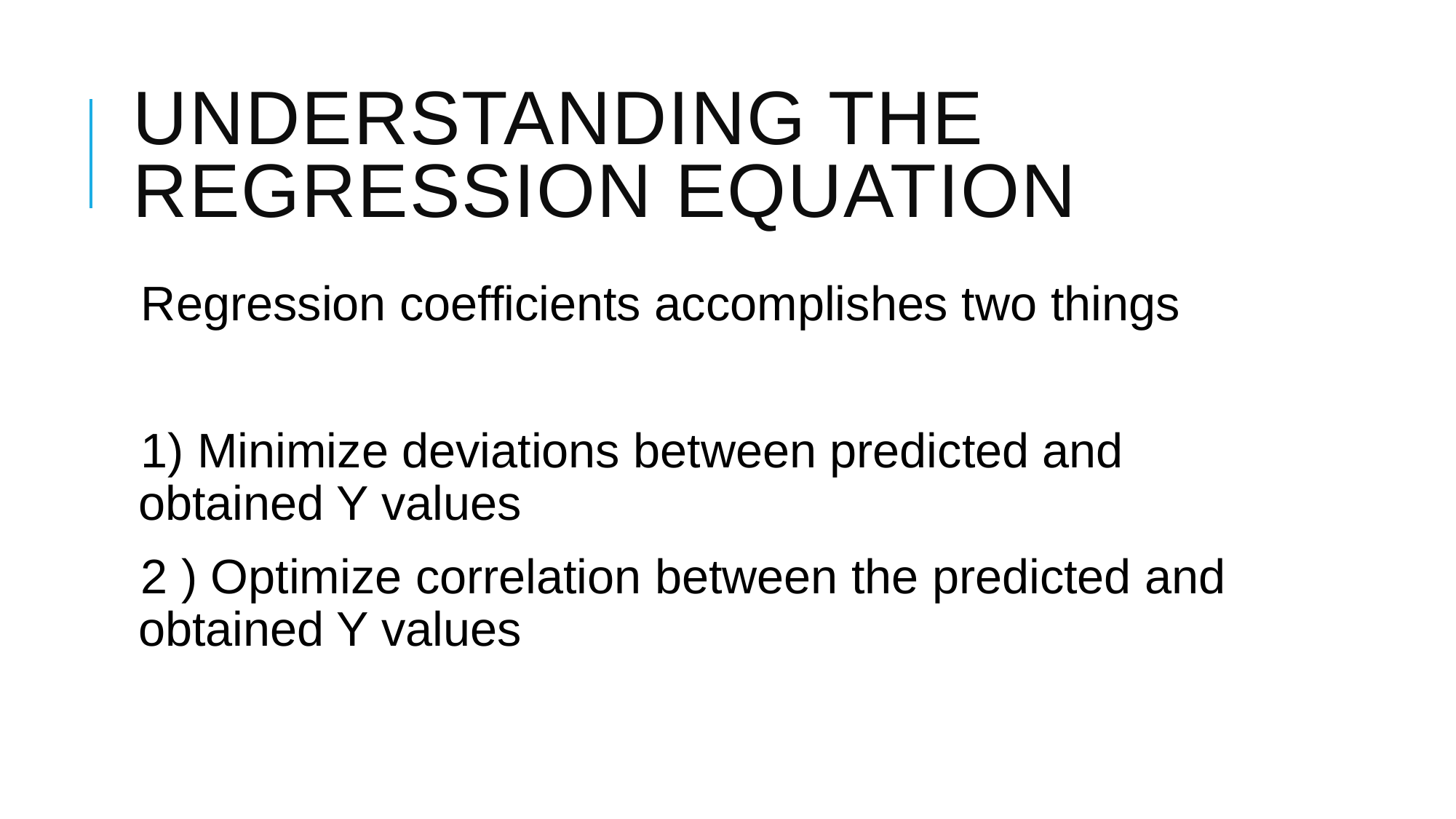

# Understanding the regression equation
Regression coefficients accomplishes two things

1) Minimize deviations between predicted and obtained Y values
2 ) Optimize correlation between the predicted and obtained Y values